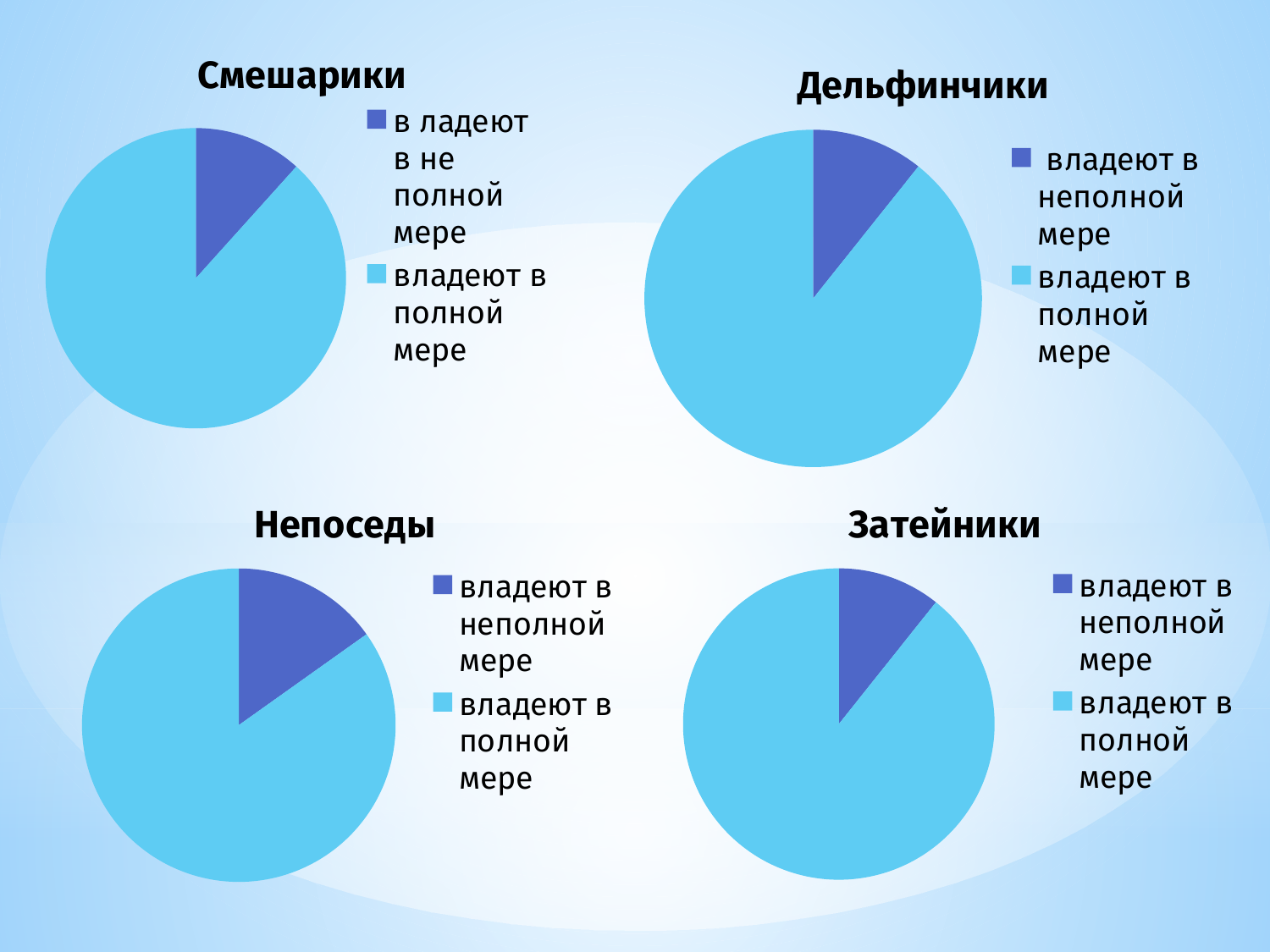

### Chart:

| Category | Смешарики |
|---|---|
| в ладеют в не полной мере | 0.1166 |
| владеют в полной мере | 0.8833 |

### Chart:

| Category | Дельфинчики |
|---|---|
|  владеют в неполной мере | 0.1071 |
| владеют в полной мере | 0.893 |

### Chart:

| Category | Непоседы |
|---|---|
| владеют в неполной мере | 0.1515 |
| владеют в полной мере | 0.8484 |

### Chart:

| Category | Затейники |
|---|---|
| владеют в неполной мере | 0.1071 |
| владеют в полной мере | 0.893 |